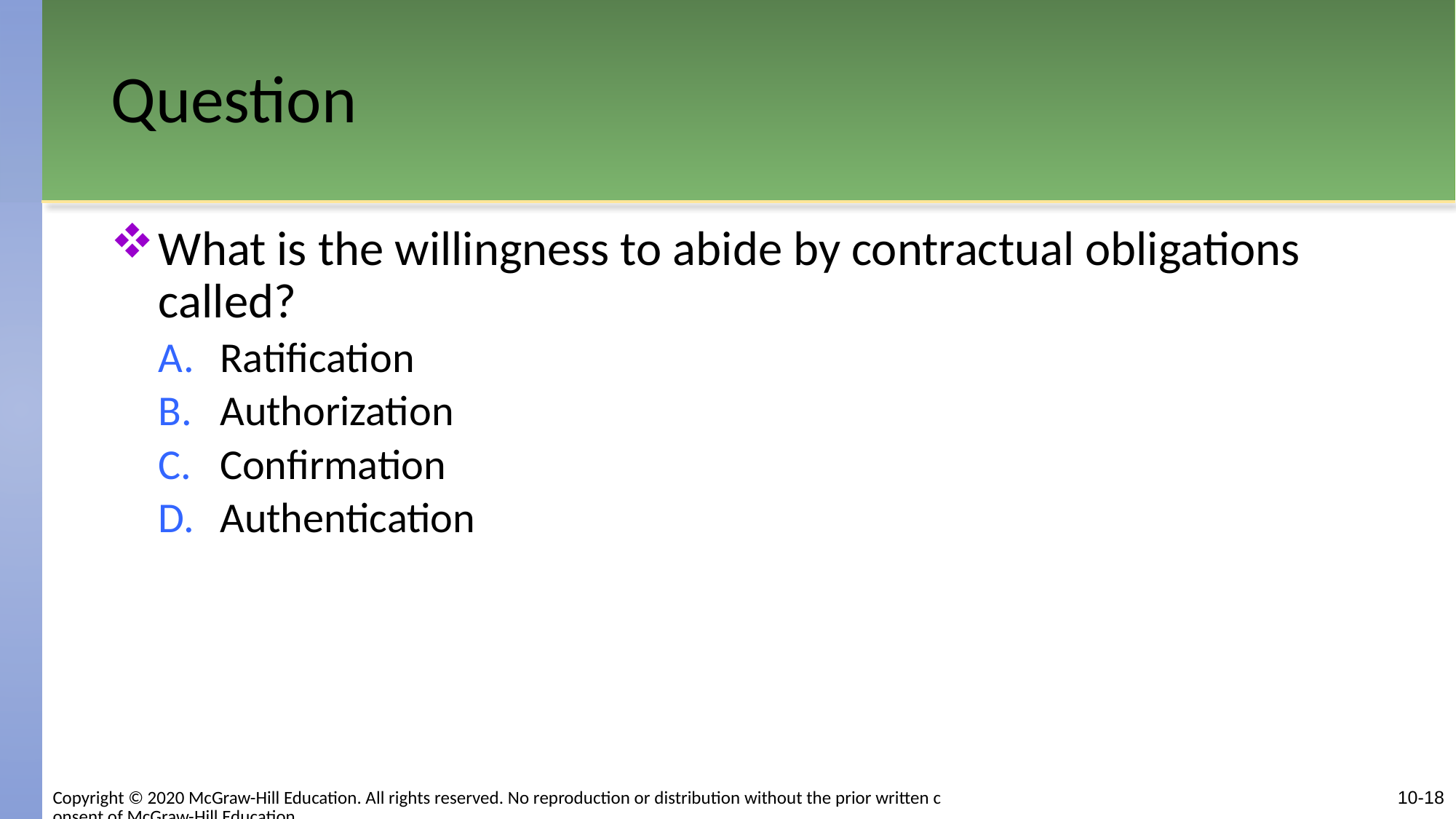

# Question
What is the willingness to abide by contractual obligations called?
Ratification
Authorization
Confirmation
Authentication
Copyright © 2020 McGraw-Hill Education. All rights reserved. No reproduction or distribution without the prior written consent of McGraw-Hill Education.
10-18